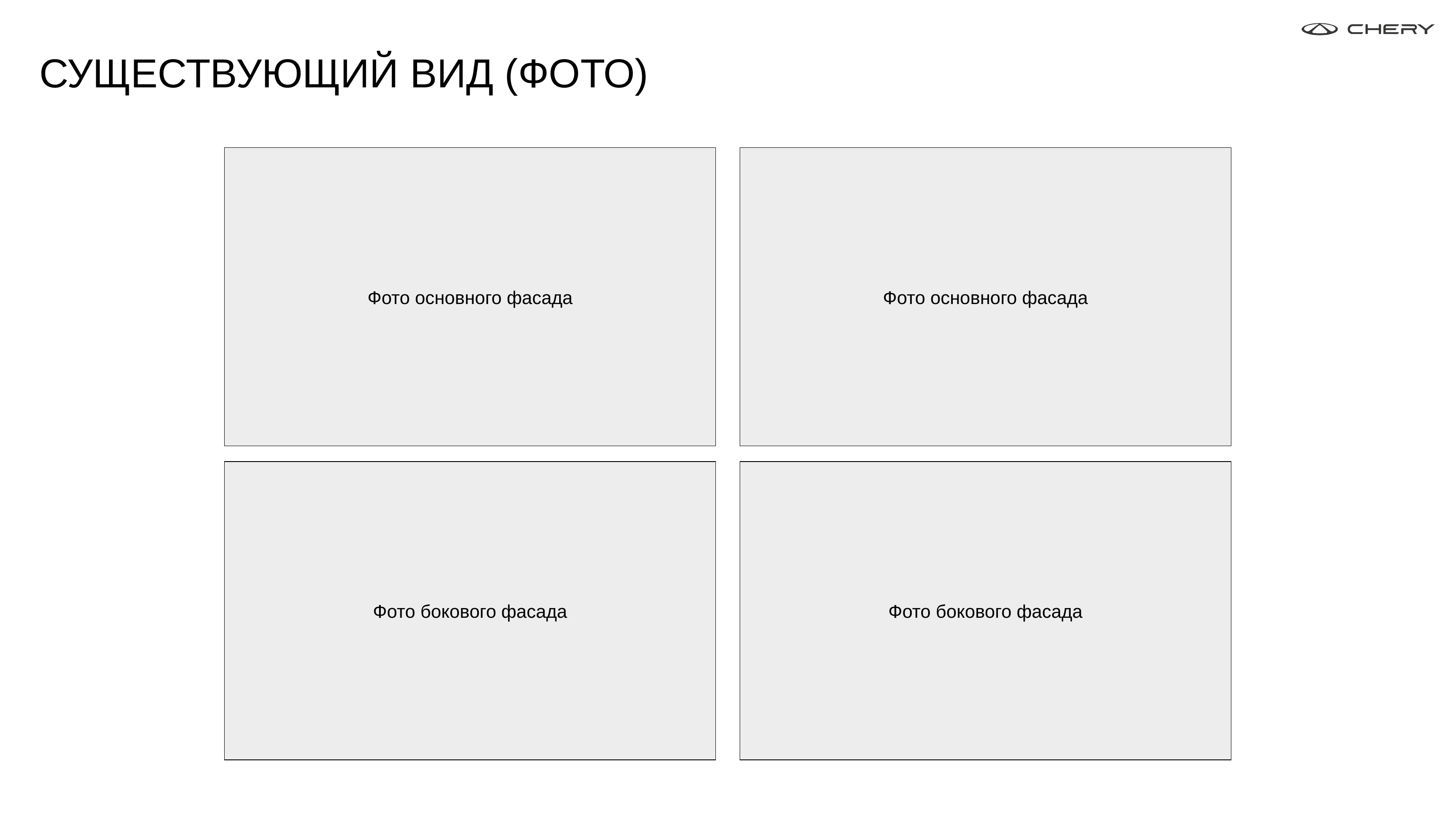

# СУЩЕСТВУЮЩИЙ ВИД (ФОТО)
Фото основного фасада
Фото основного фасада
Фото бокового фасада
Фото бокового фасада